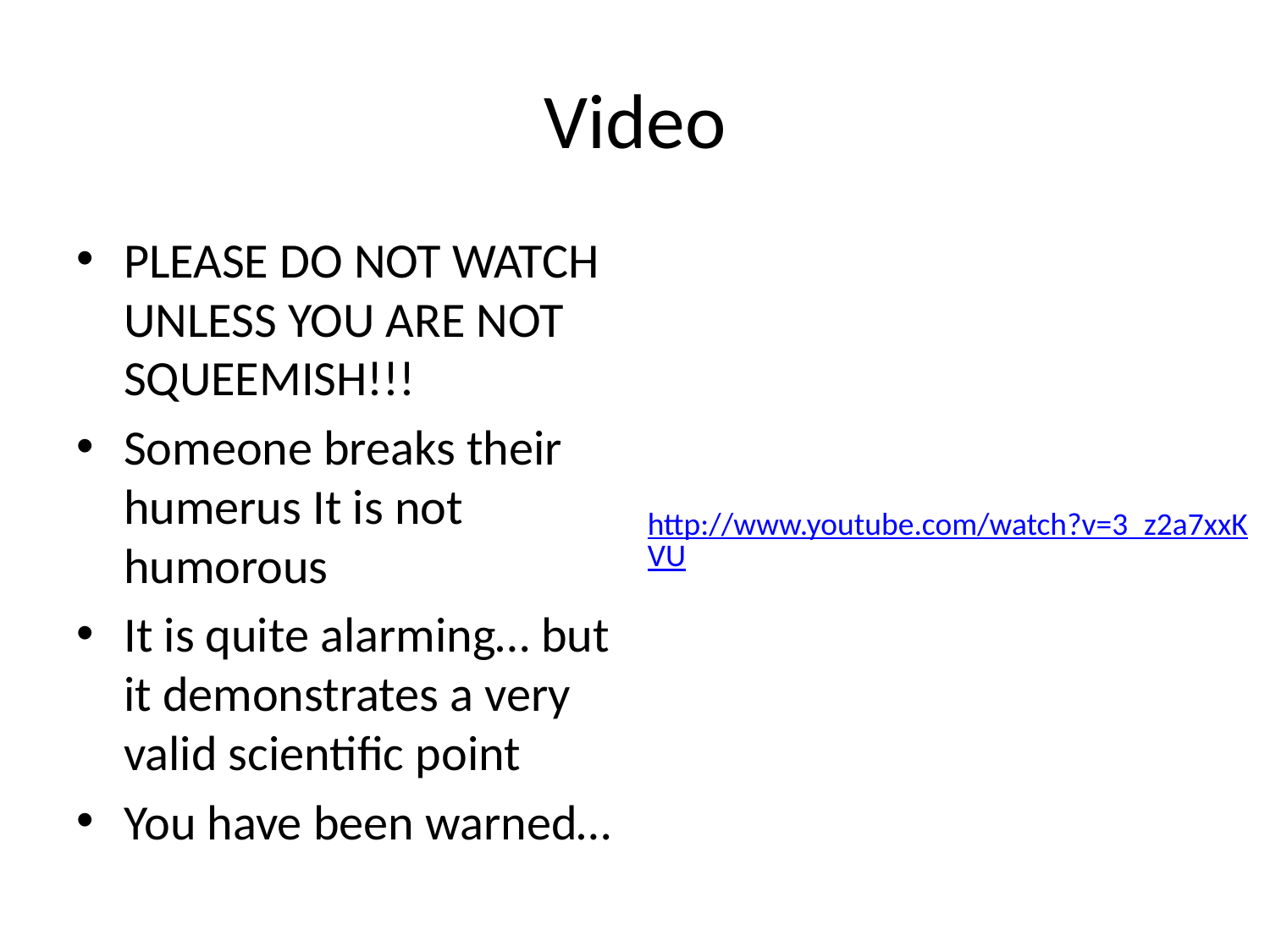

# Video
PLEASE DO NOT WATCH UNLESS YOU ARE NOT SQUEEMISH!!!
Someone breaks their humerus It is not humorous
It is quite alarming… but it demonstrates a very valid scientific point
You have been warned…
http://www.youtube.com/watch?v=3_z2a7xxKVU